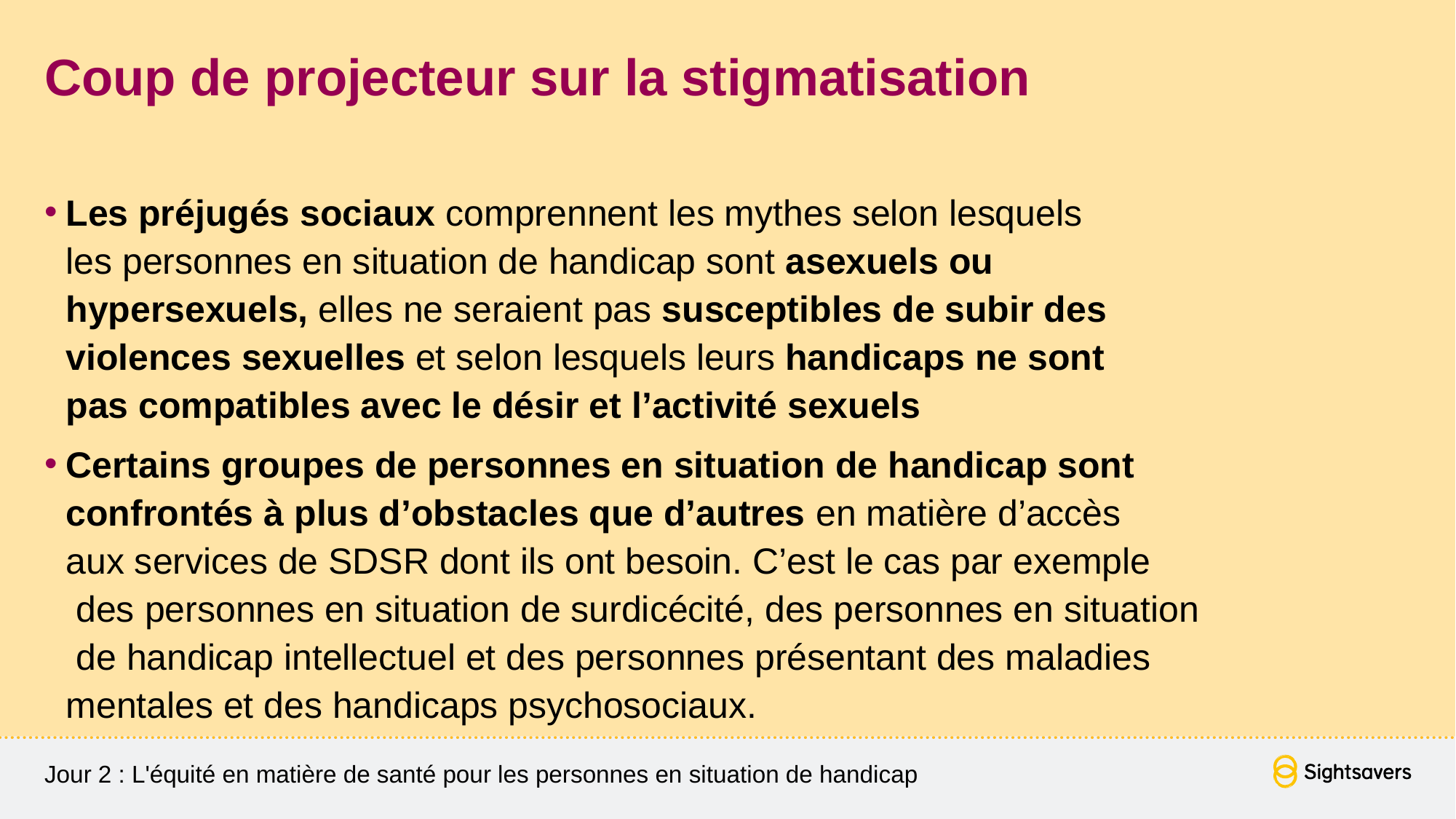

# Coup de projecteur sur la stigmatisation
Les préjugés sociaux comprennent les mythes selon lesquels
les personnes en situation de handicap sont asexuels ou
hypersexuels, elles ne seraient pas susceptibles de subir des
violences sexuelles et selon lesquels leurs handicaps ne sont
pas compatibles avec le désir et l’activité sexuels
Certains groupes de personnes en situation de handicap sont
confrontés à plus d’obstacles que d’autres en matière d’accès
aux services de SDSR dont ils ont besoin. C’est le cas par exemple
 des personnes en situation de surdicécité, des personnes en situation
 de handicap intellectuel et des personnes présentant des maladies
mentales et des handicaps psychosociaux.
Jour 2 : L'équité en matière de santé pour les personnes en situation de handicap